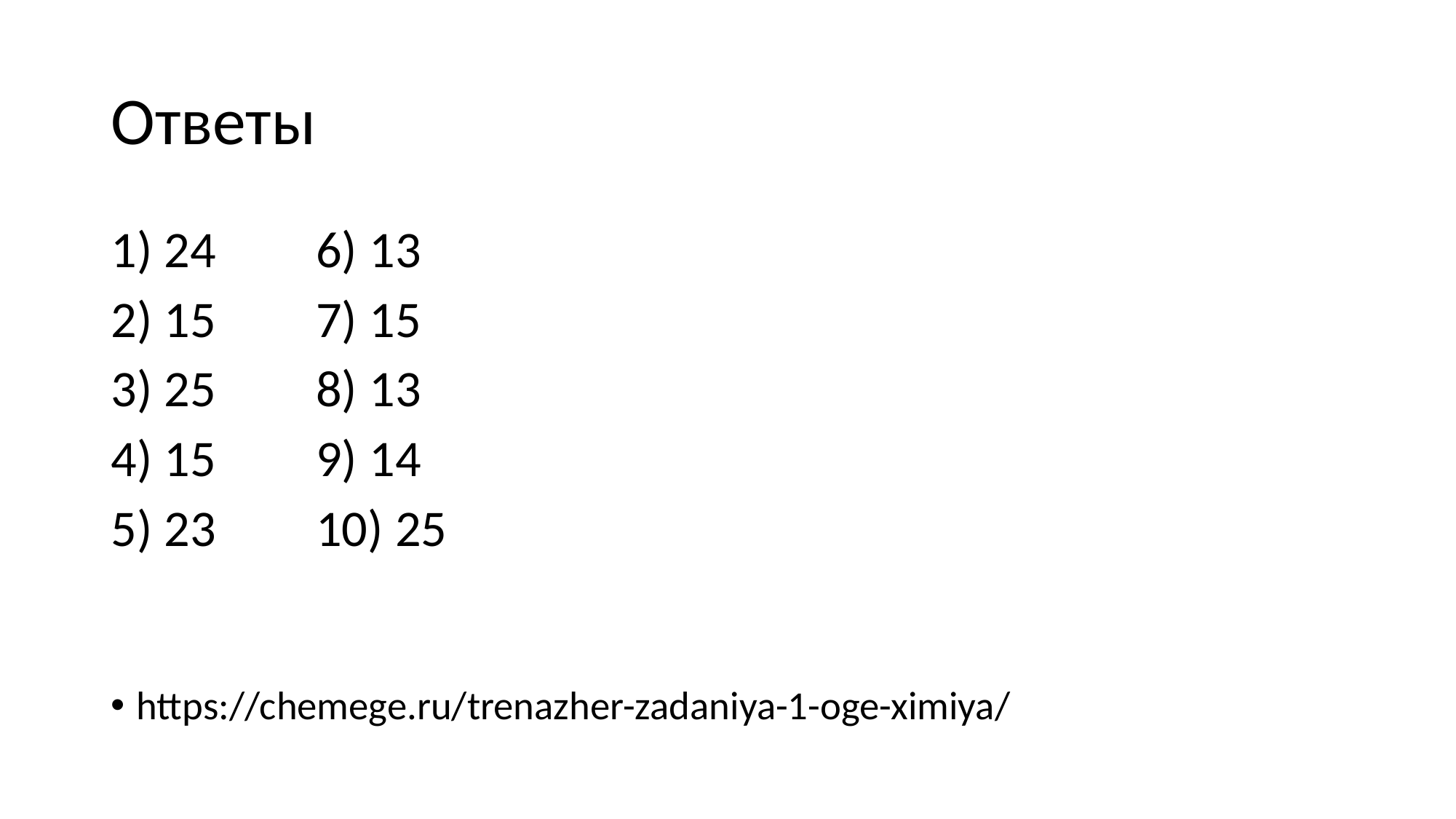

# Ответы
1) 24			6) 13
2) 15			7) 15
3) 25			8) 13
4) 15			9) 14
5) 23			10) 25

https://chemege.ru/trenazher-zadaniya-1-oge-ximiya/